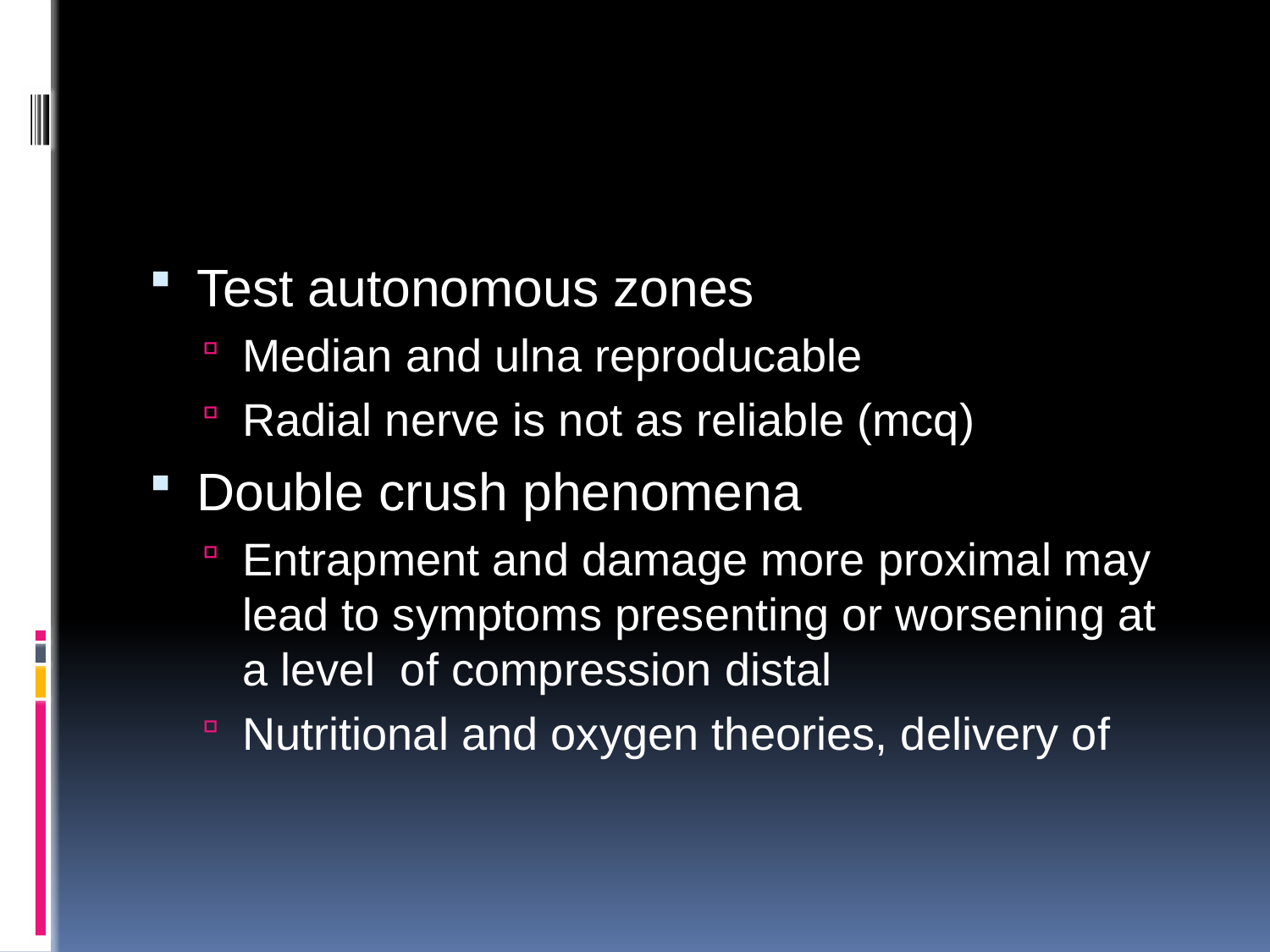

#
Test autonomous zones
Median and ulna reproducable
Radial nerve is not as reliable (mcq)
Double crush phenomena
Entrapment and damage more proximal may lead to symptoms presenting or worsening at a level  of compression distal
Nutritional and oxygen theories, delivery of